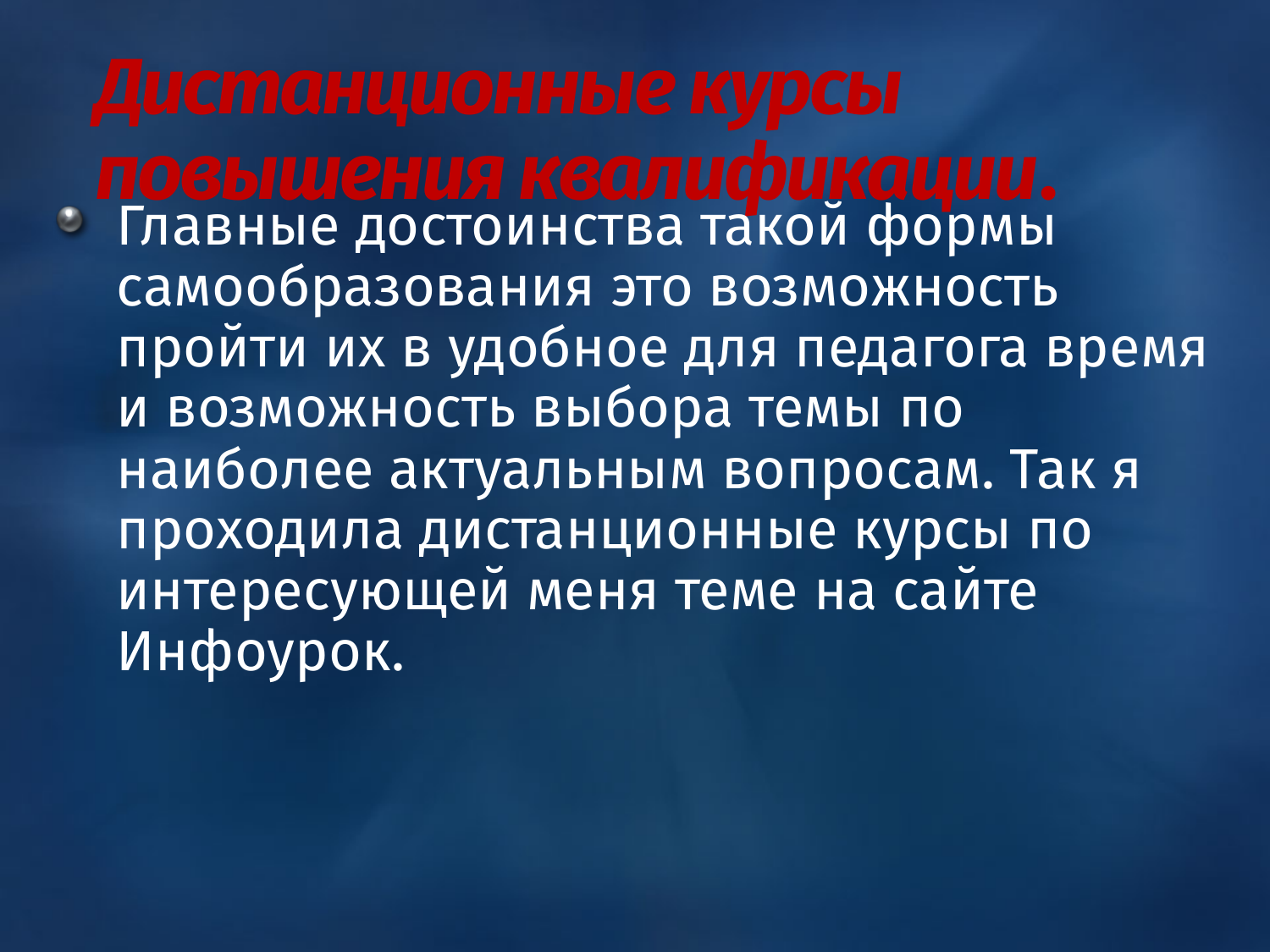

# Дистанционные курсы повышения квалификации.
Главные достоинства такой формы самообразования это возможность  пройти их в удобное для педагога время и возможность выбора темы по наиболее актуальным вопросам. Так я проходила дистанционные курсы по интересующей меня теме на сайте Инфоурок.